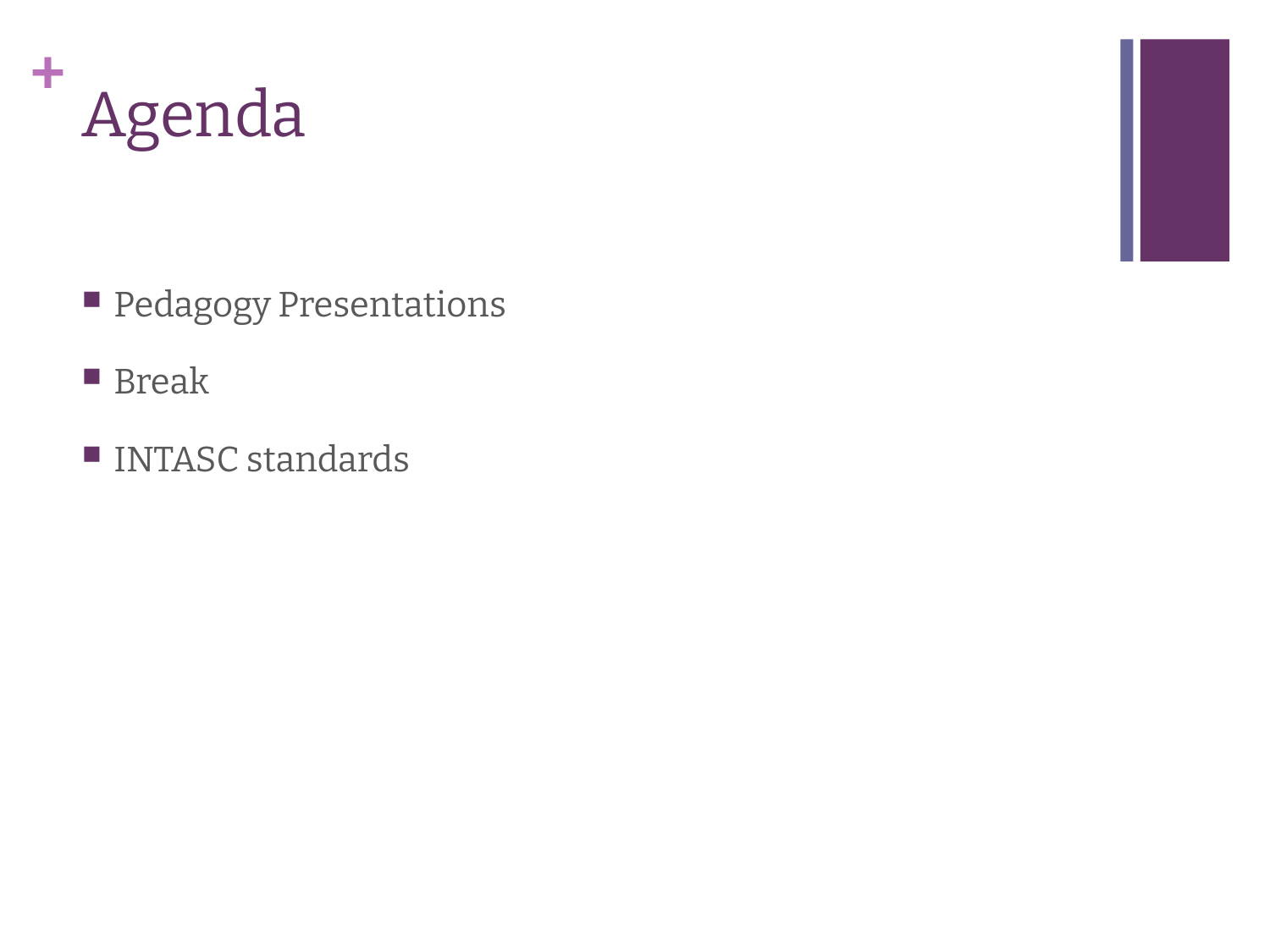

# Agenda
Pedagogy Presentations
Break
INTASC standards